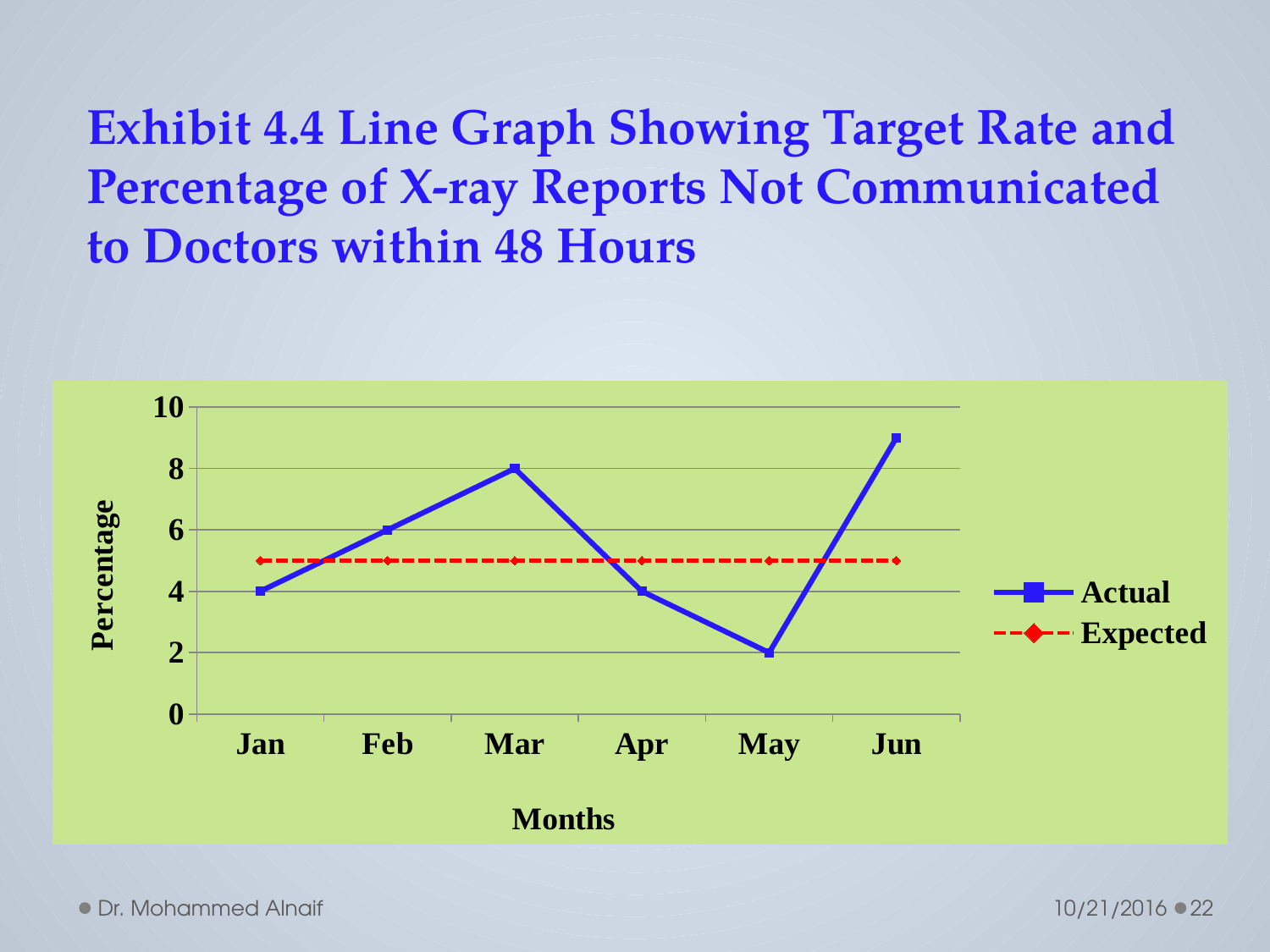

# Exhibit 4.4 Line Graph Showing Target Rate and Percentage of X-ray Reports Not Communicated to Doctors within 48 Hours

### Chart

| Category | Actual | Expected |
|---|---|---|
| Jan | 4.0 | 5.0 |
| Feb | 6.0 | 5.0 |
| Mar | 8.0 | 5.0 |
| Apr | 4.0 | 5.0 |
| May | 2.0 | 5.0 |
| Jun | 9.0 | 5.0 |
Dr. Mohammed Alnaif
10/21/2016
22